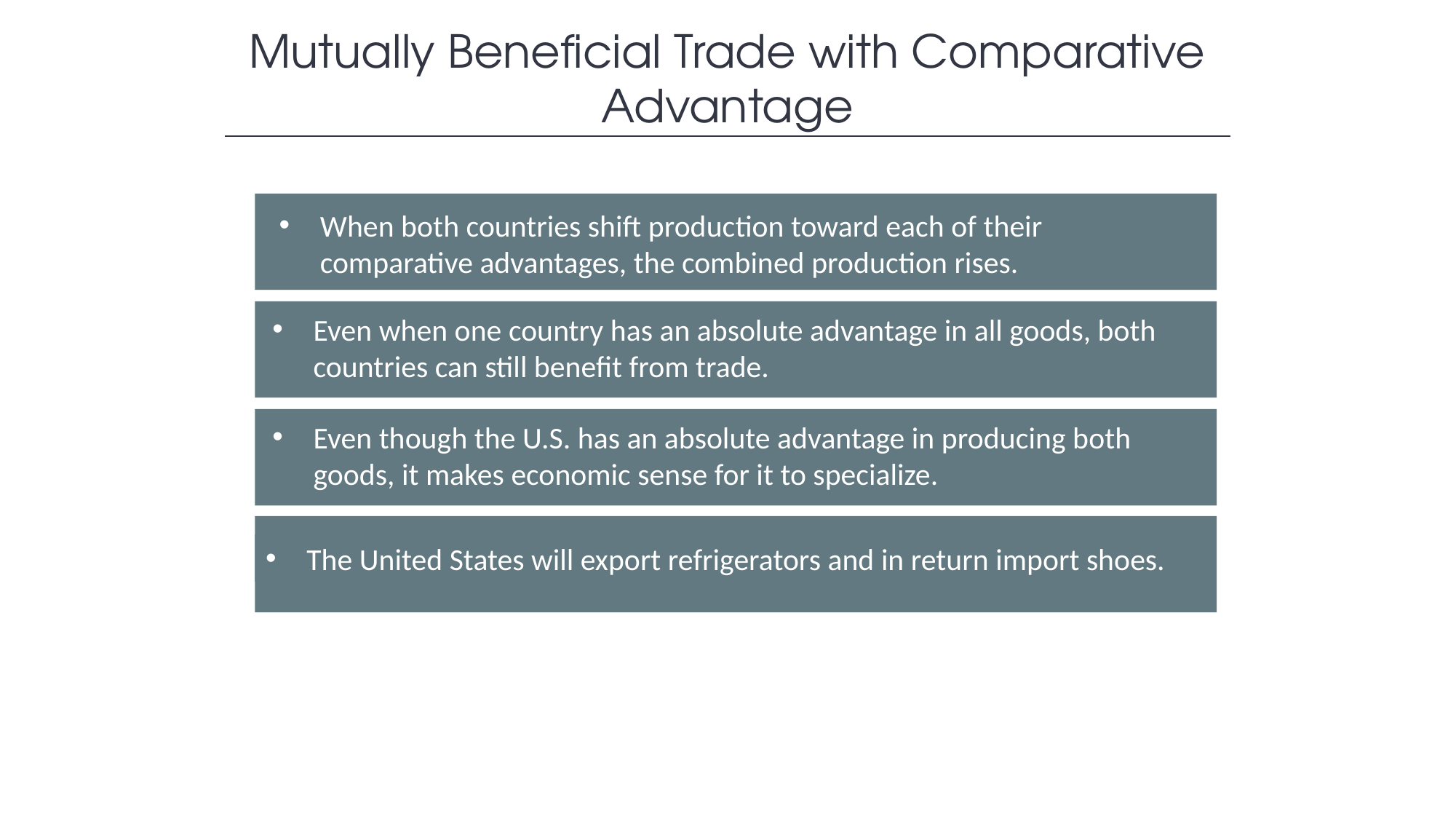

Mutually Beneficial Trade with Comparative Advantage

When both countries shift production toward each of their comparative advantages, the combined production rises.

Even when one country has an absolute advantage in all goods, both countries can still benefit from trade.

Even though the U.S. has an absolute advantage in producing both goods, it makes economic sense for it to specialize.

The United States will export refrigerators and in return import shoes.